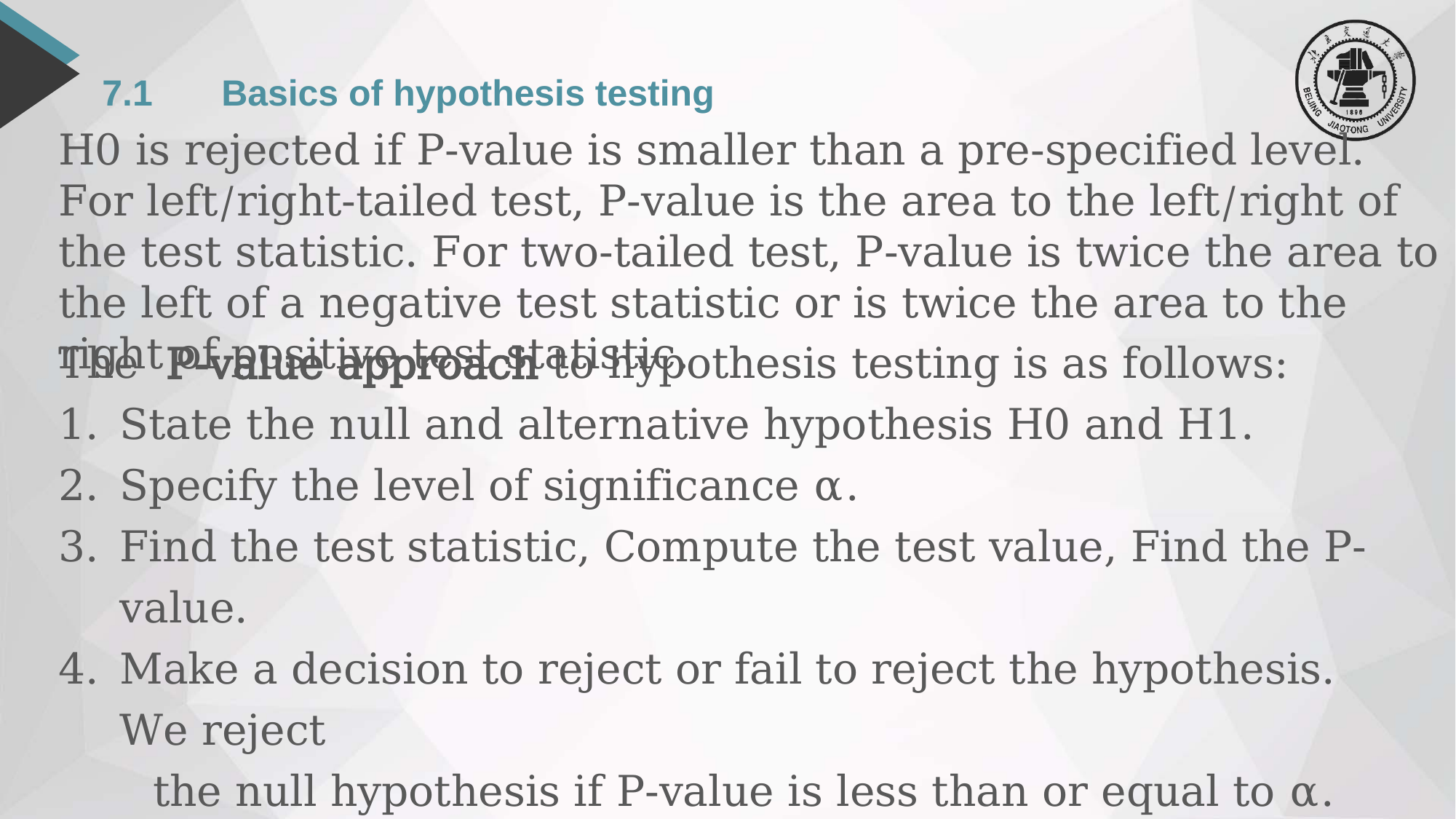

# 7.1	 Basics of hypothesis testing
H0 is rejected if P-value is smaller than a pre-specified level.
For left/right-tailed test, P-value is the area to the left/right of the test statistic. For two-tailed test, P-value is twice the area to the left of a negative test statistic or is twice the area to the right of positive test statistic.
The  P-value approach to hypothesis testing is as follows:
State the null and alternative hypothesis H0 and H1.
Specify the level of significance α.
Find the test statistic, Compute the test value, Find the P-value.
Make a decision to reject or fail to reject the hypothesis. We reject
       the null hypothesis if P-value is less than or equal to α. We fail to
       reject the null hypothesis if the P-value is greater than α.
5.    Summarize the results.